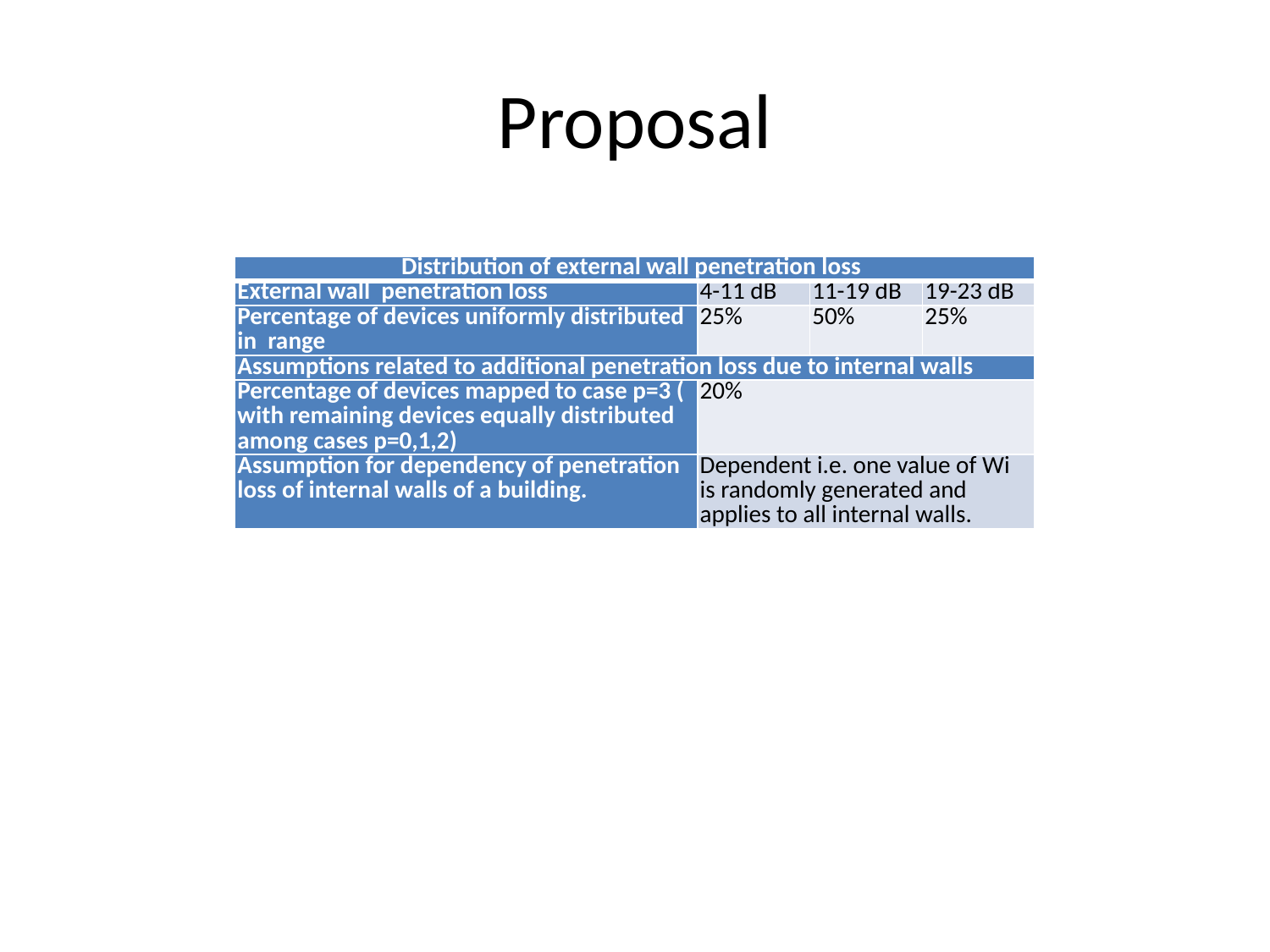

# Proposal
| Distribution of external wall penetration loss |  |  |  |
| --- | --- | --- | --- |
| External wall penetration loss | 4-11 dB | 11-19 dB | 19-23 dB |
| Percentage of devices uniformly distributed in range | 25% | 50% | 25% |
| Assumptions related to additional penetration loss due to internal walls |  |  |  |
| Percentage of devices mapped to case p=3 ( with remaining devices equally distributed among cases p=0,1,2) | 20% |  |  |
| Assumption for dependency of penetration loss of internal walls of a building. | Dependent i.e. one value of Wi is randomly generated and applies to all internal walls. |  |  |